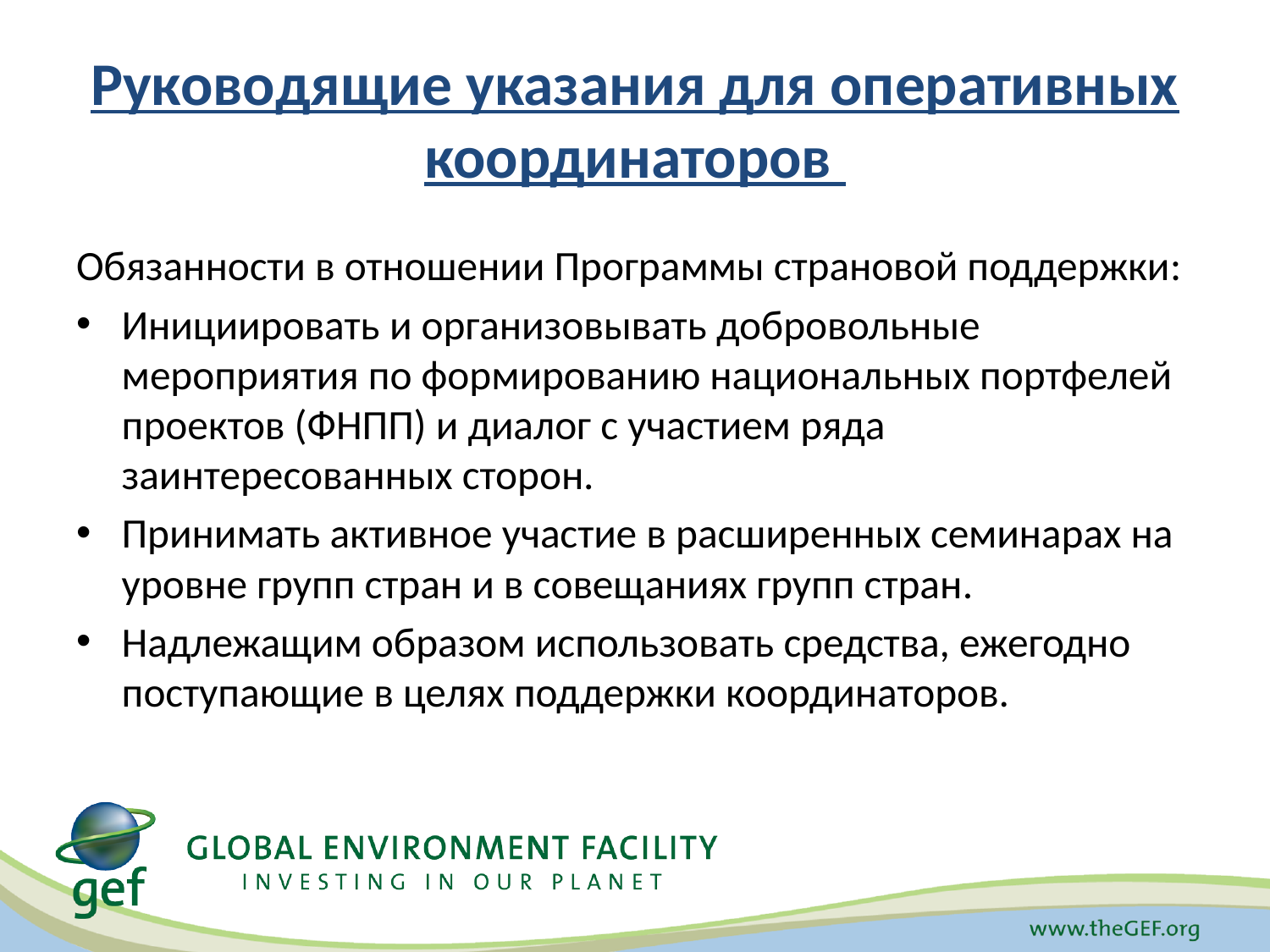

# Руководящие указания для оперативных координаторов
Обязанности в отношении Программы страновой поддержки:
Инициировать и организовывать добровольные мероприятия по формированию национальных портфелей проектов (ФНПП) и диалог с участием ряда заинтересованных сторон.
Принимать активное участие в расширенных семинарах на уровне групп стран и в совещаниях групп стран.
Надлежащим образом использовать средства, ежегодно поступающие в целях поддержки координаторов.